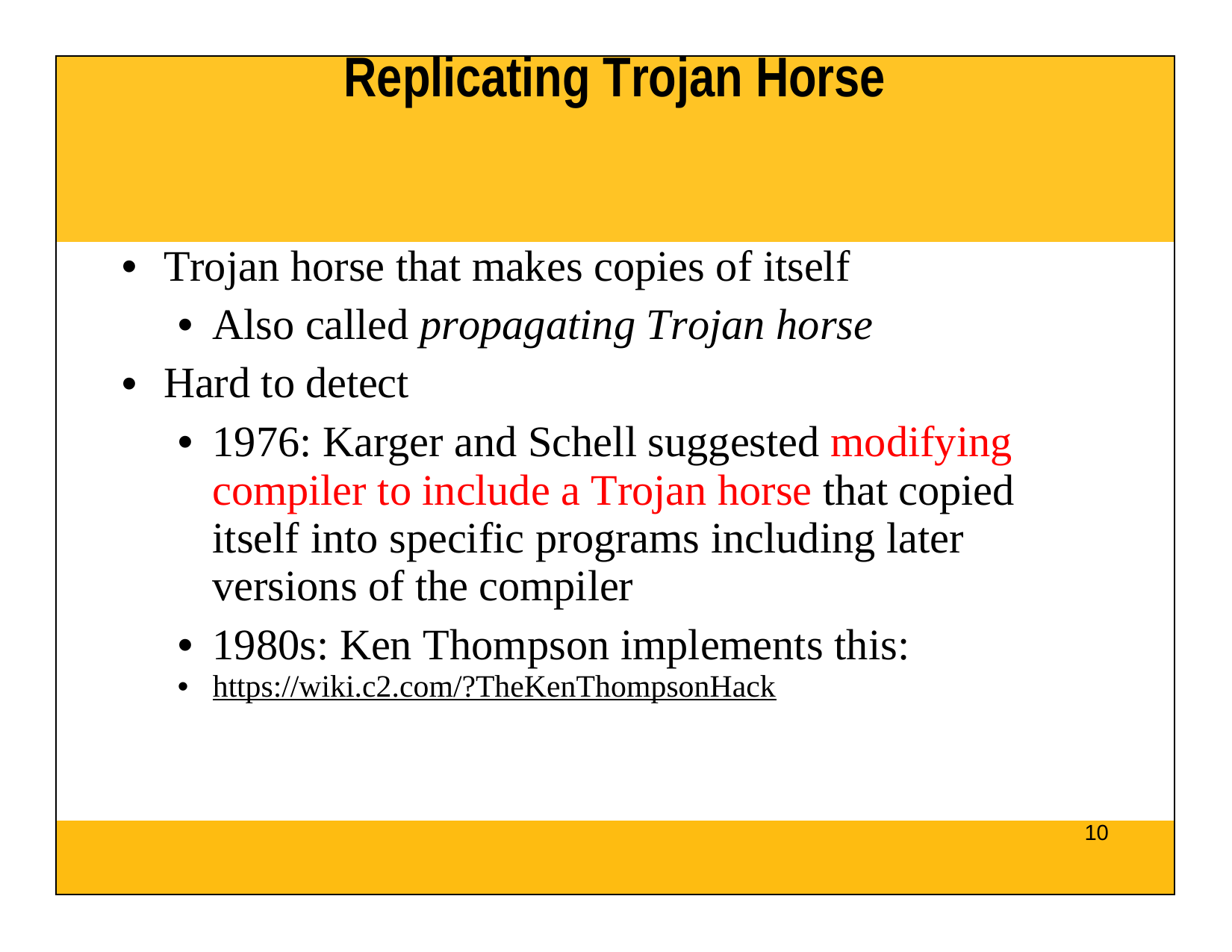

| Replicating Trojan Horse |
| --- |
| Trojan horse that makes copies of itself Also called propagating Trojan horse Hard to detect 1976: Karger and Schell suggested modifying compiler to include a Trojan horse that copied itself into specific programs including later versions of the compiler 1980s: Ken Thompson implements this: https://wiki.c2.com/?TheKenThompsonHack |
| 10 |